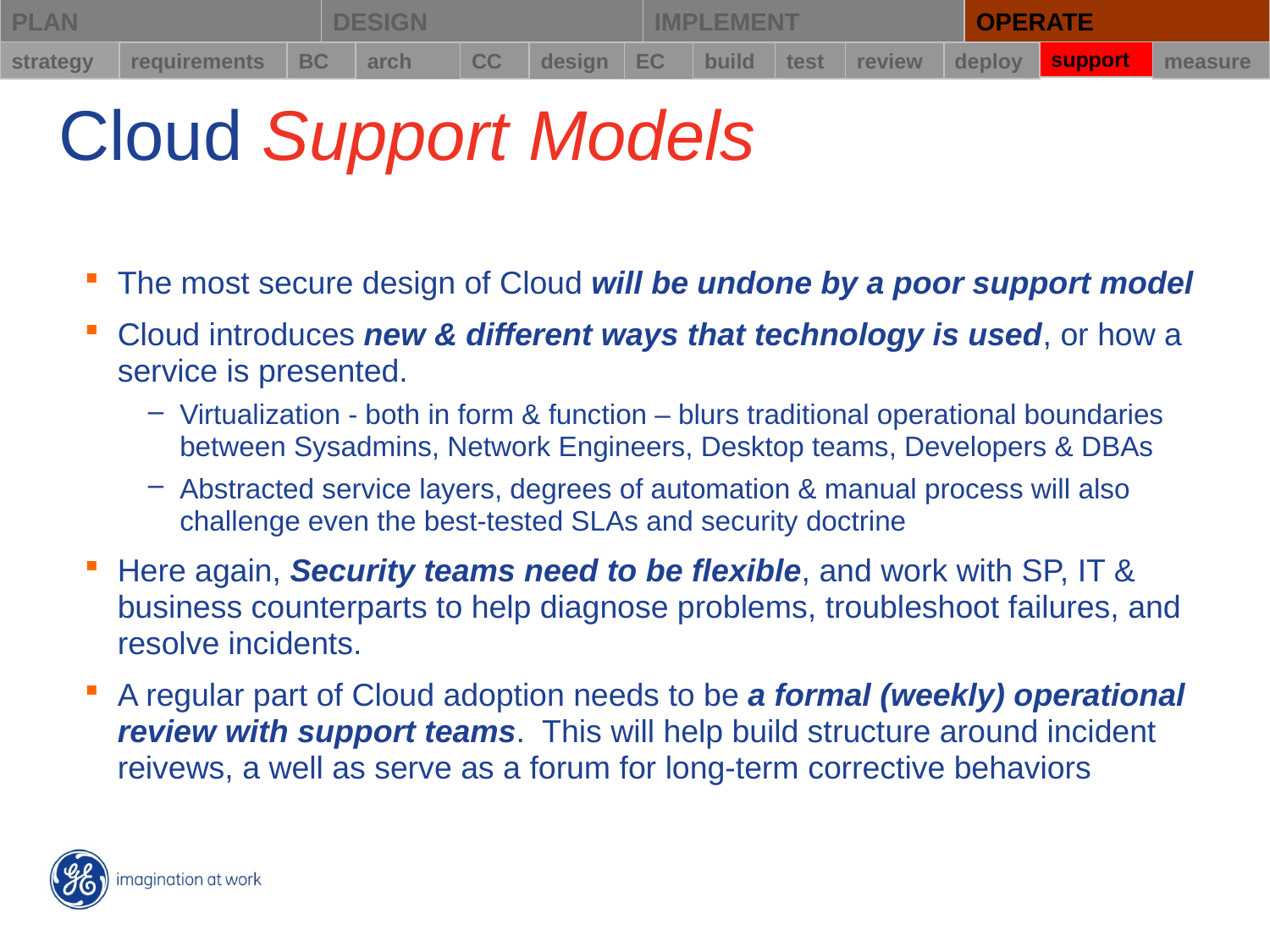

PLAN
DESIGN
IMPLEMENT
OPERATE
support
strategy
measure
requirements
BC
CC
build
test
review
deploy
arch
design
EC
# Cloud Support Models
The most secure design of Cloud will be undone by a poor support model
Cloud introduces new & different ways that technology is used, or how a service is presented.
Virtualization - both in form & function – blurs traditional operational boundaries between Sysadmins, Network Engineers, Desktop teams, Developers & DBAs
Abstracted service layers, degrees of automation & manual process will also challenge even the best-tested SLAs and security doctrine
Here again, Security teams need to be flexible, and work with SP, IT & business counterparts to help diagnose problems, troubleshoot failures, and resolve incidents.
A regular part of Cloud adoption needs to be a formal (weekly) operational review with support teams.  This will help build structure around incident reivews, a well as serve as a forum for long-term corrective behaviors